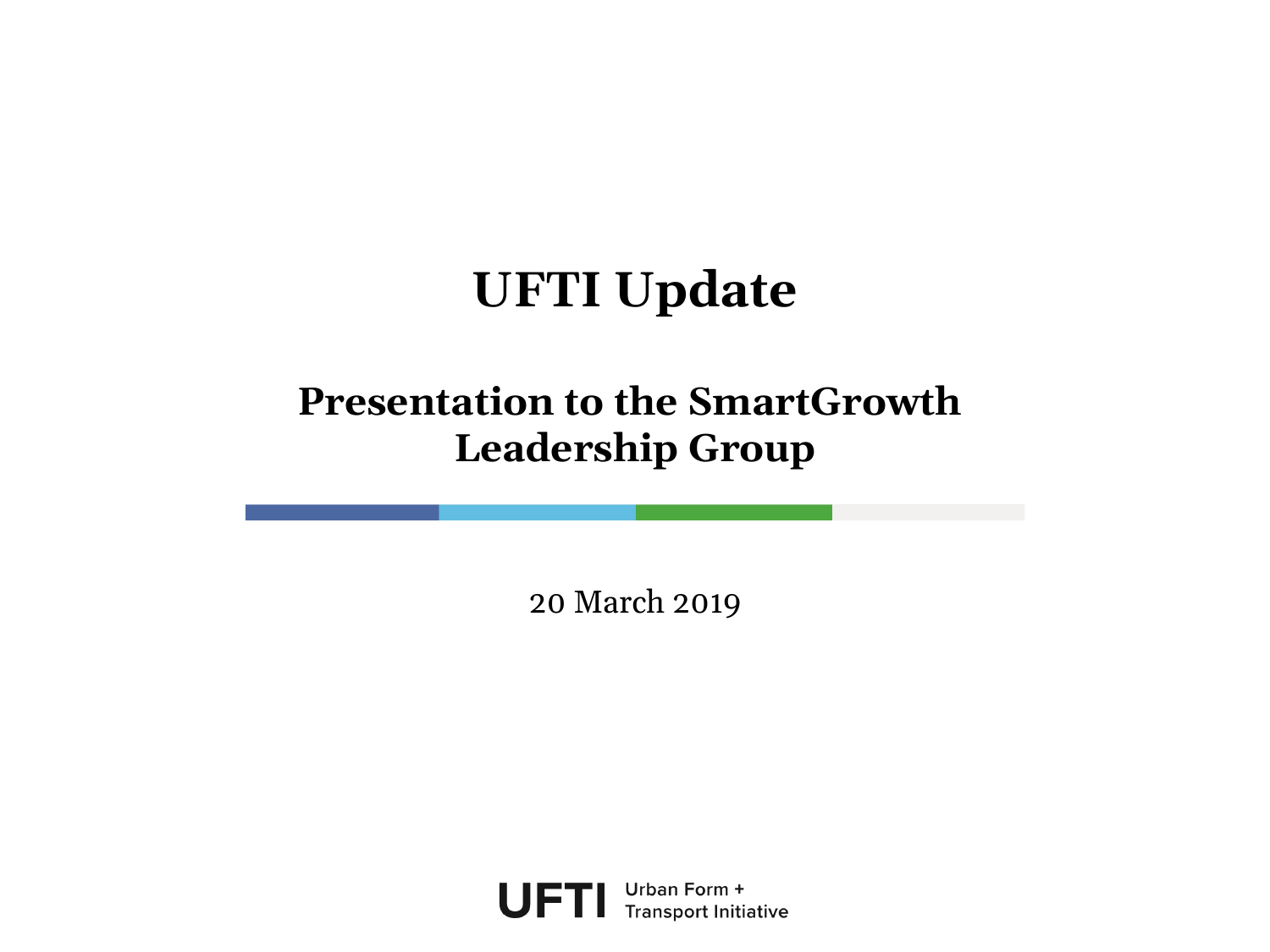

# UFTI Update Presentation to the SmartGrowth Leadership Group

20 March 2019